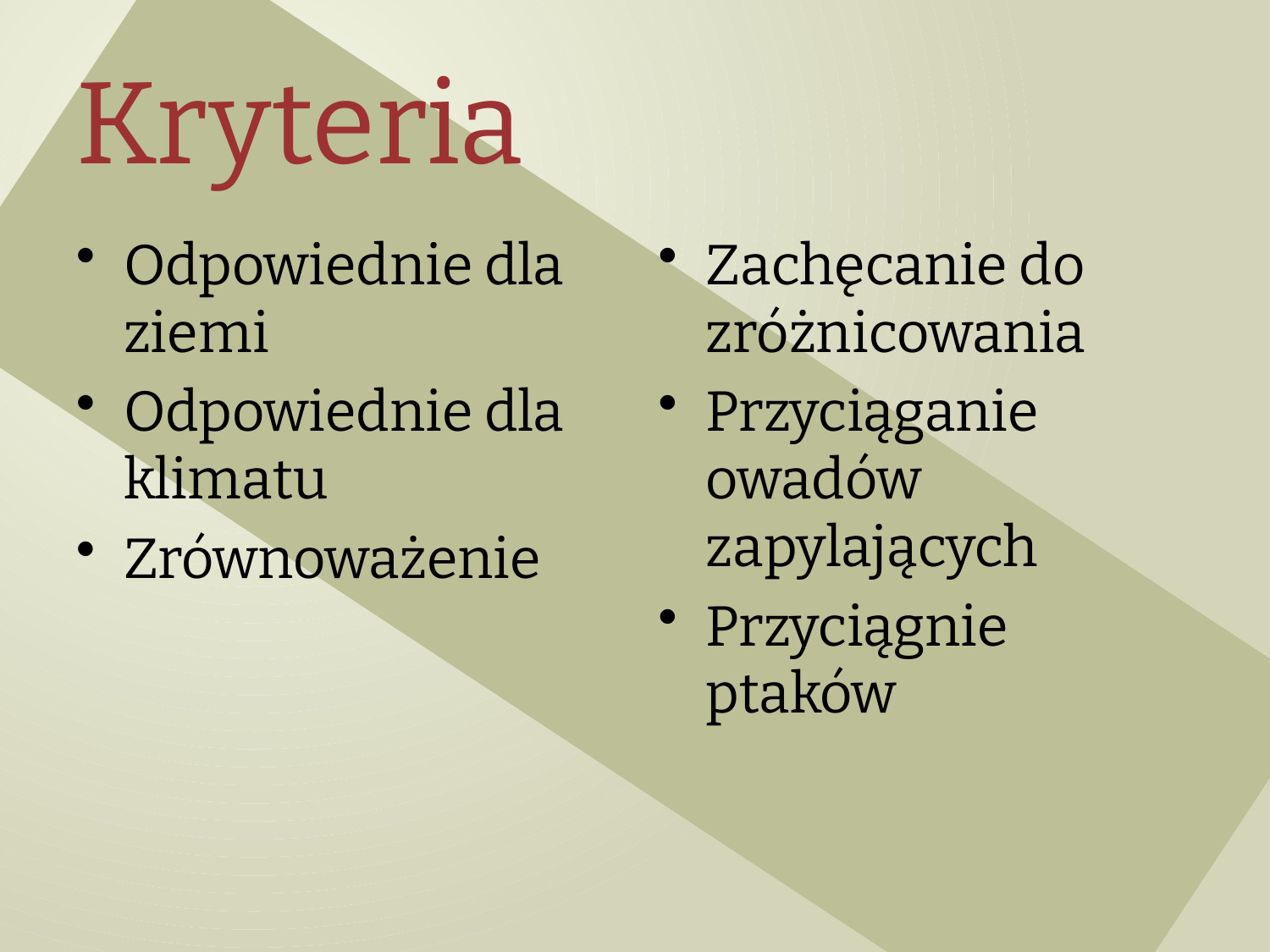

# Kryteria
Odpowiednie dla ziemi
Odpowiednie dla klimatu
Zrównoważenie
Zachęcanie do zróżnicowania
Przyciąganie owadów zapylających
Przyciągnie ptaków